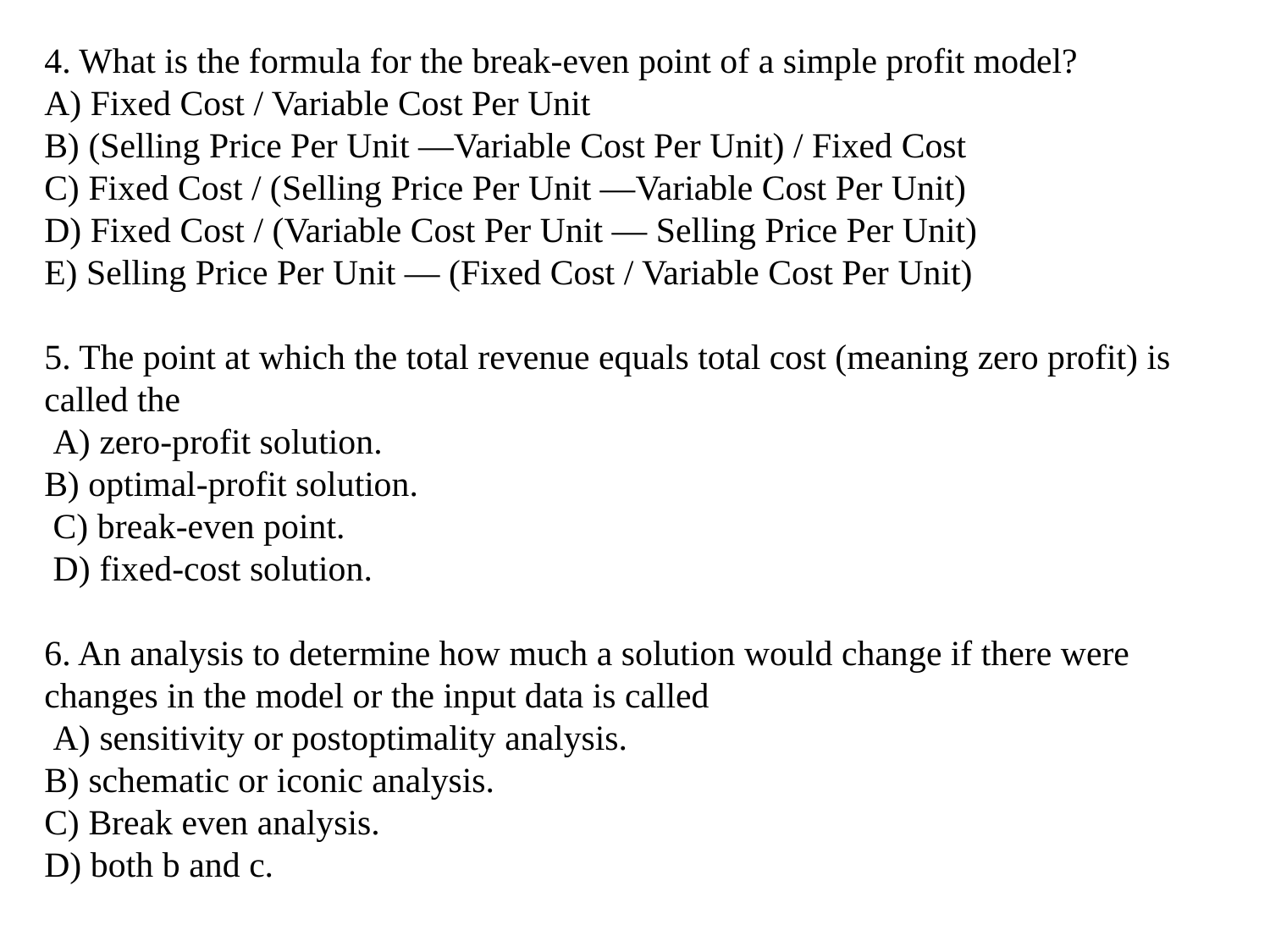

4. What is the formula for the break-even point of a simple profit model?
A) Fixed Cost / Variable Cost Per Unit
B) (Selling Price Per Unit —Variable Cost Per Unit) / Fixed Cost
C) Fixed Cost / (Selling Price Per Unit —Variable Cost Per Unit)
D) Fixed Cost / (Variable Cost Per Unit — Selling Price Per Unit)
E) Selling Price Per Unit — (Fixed Cost / Variable Cost Per Unit)

5. The point at which the total revenue equals total cost (meaning zero profit) is called the
 A) zero-profit solution.
B) optimal-profit solution.
 C) break-even point.
 D) fixed-cost solution.

6. An analysis to determine how much a solution would change if there were changes in the model or the input data is called
 A) sensitivity or postoptimality analysis.
B) schematic or iconic analysis.
C) Break even analysis.
D) both b and c.